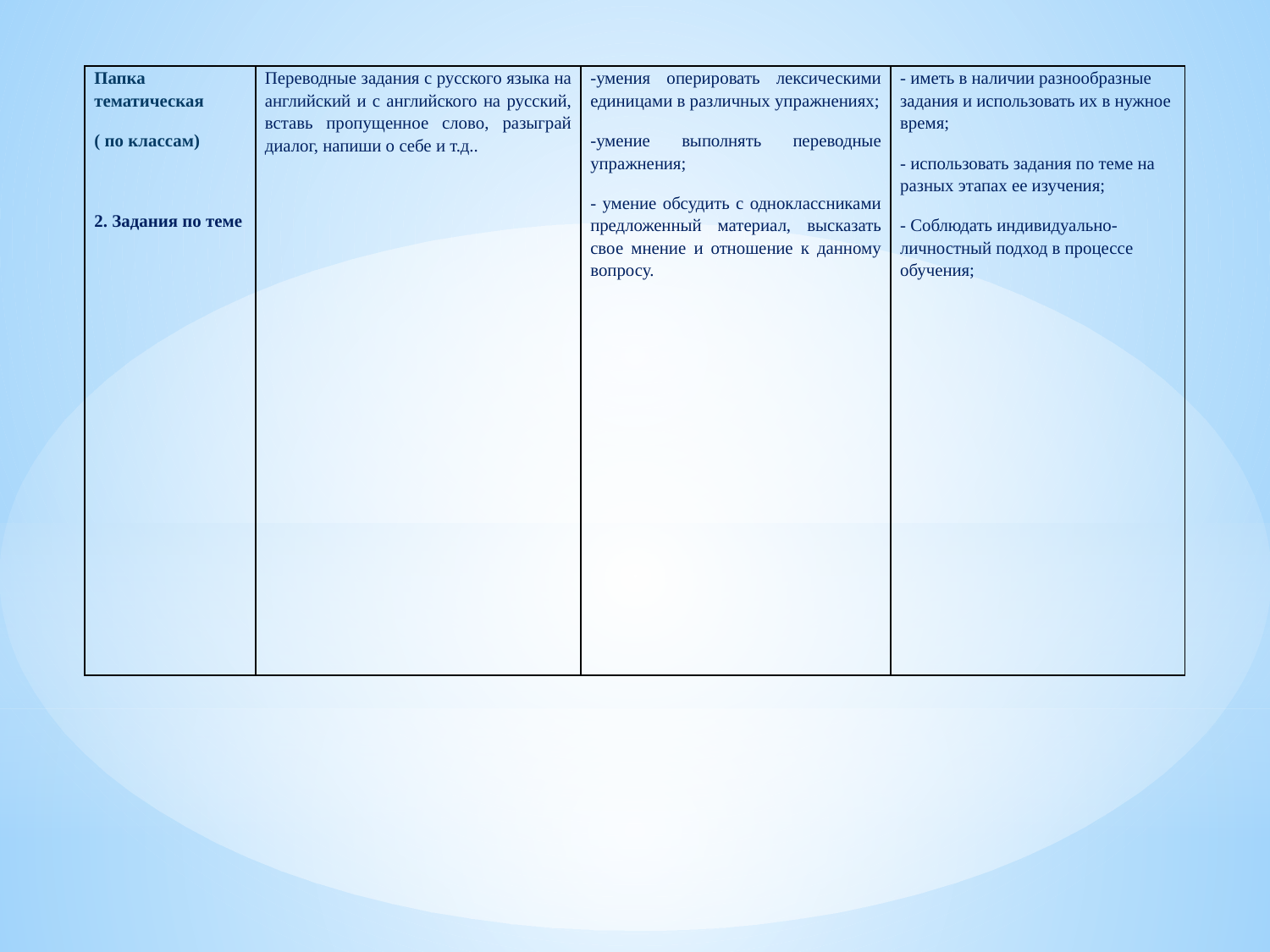

| Папка тематическая ( по классам)   2. Задания по теме | Переводные задания с русского языка на английский и с английского на русский, вставь пропущенное слово, разыграй диалог, напиши о себе и т.д.. | -умения оперировать лексическими единицами в различных упражнениях; -умение выполнять переводные упражнения; - умение обсудить с одноклассниками предложенный материал, высказать свое мнение и отношение к данному вопросу. | - иметь в наличии разнообразные задания и использовать их в нужное время; - использовать задания по теме на разных этапах ее изучения; - Соблюдать индивидуально-личностный подход в процессе обучения; |
| --- | --- | --- | --- |
#